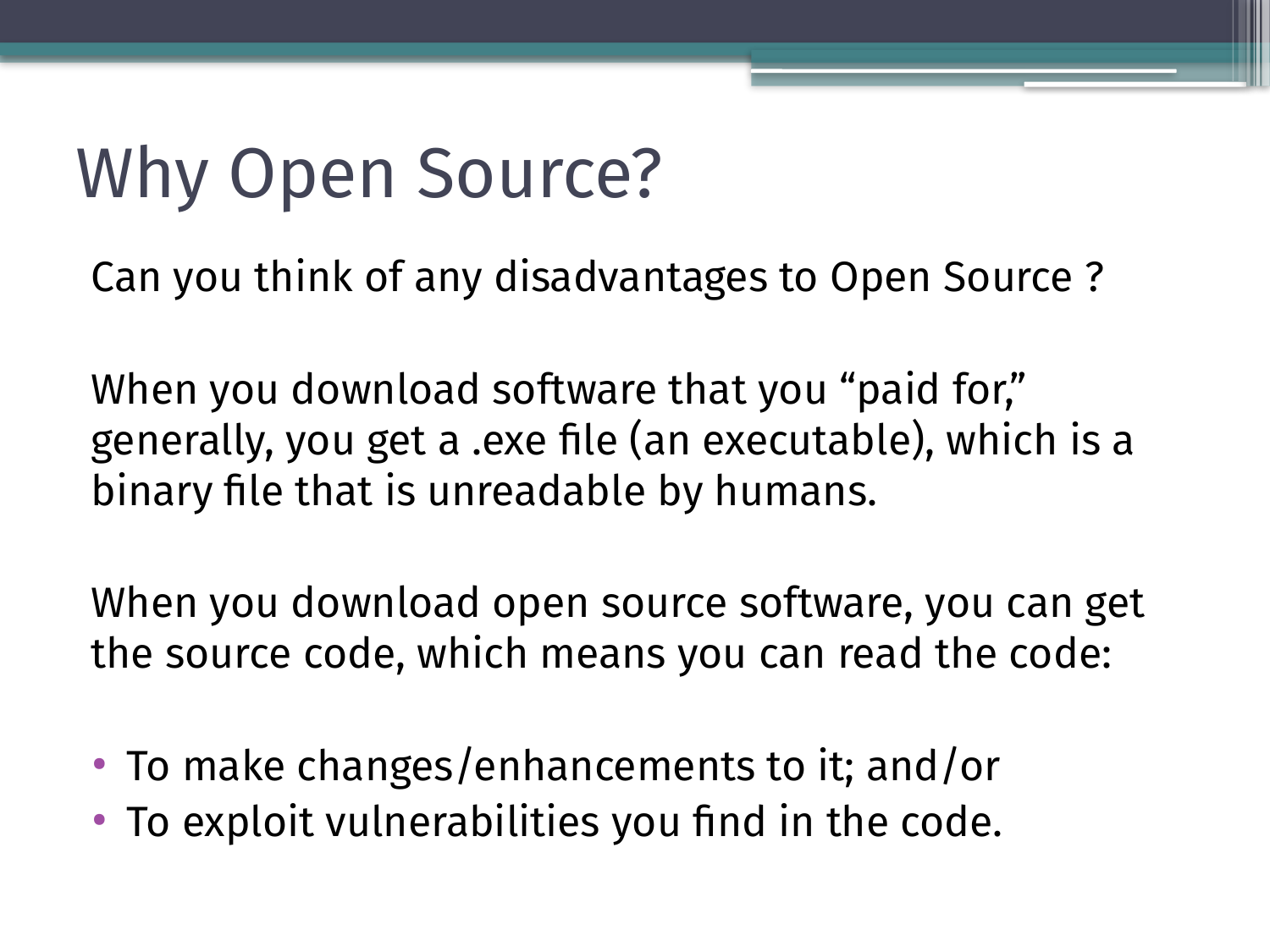

# Why Open Source?
Can you think of any disadvantages to Open Source ?

When you download software that you “paid for,” generally, you get a .exe file (an executable), which is a binary file that is unreadable by humans.

When you download open source software, you can get the source code, which means you can read the code:

To make changes/enhancements to it; and/or
To exploit vulnerabilities you find in the code.